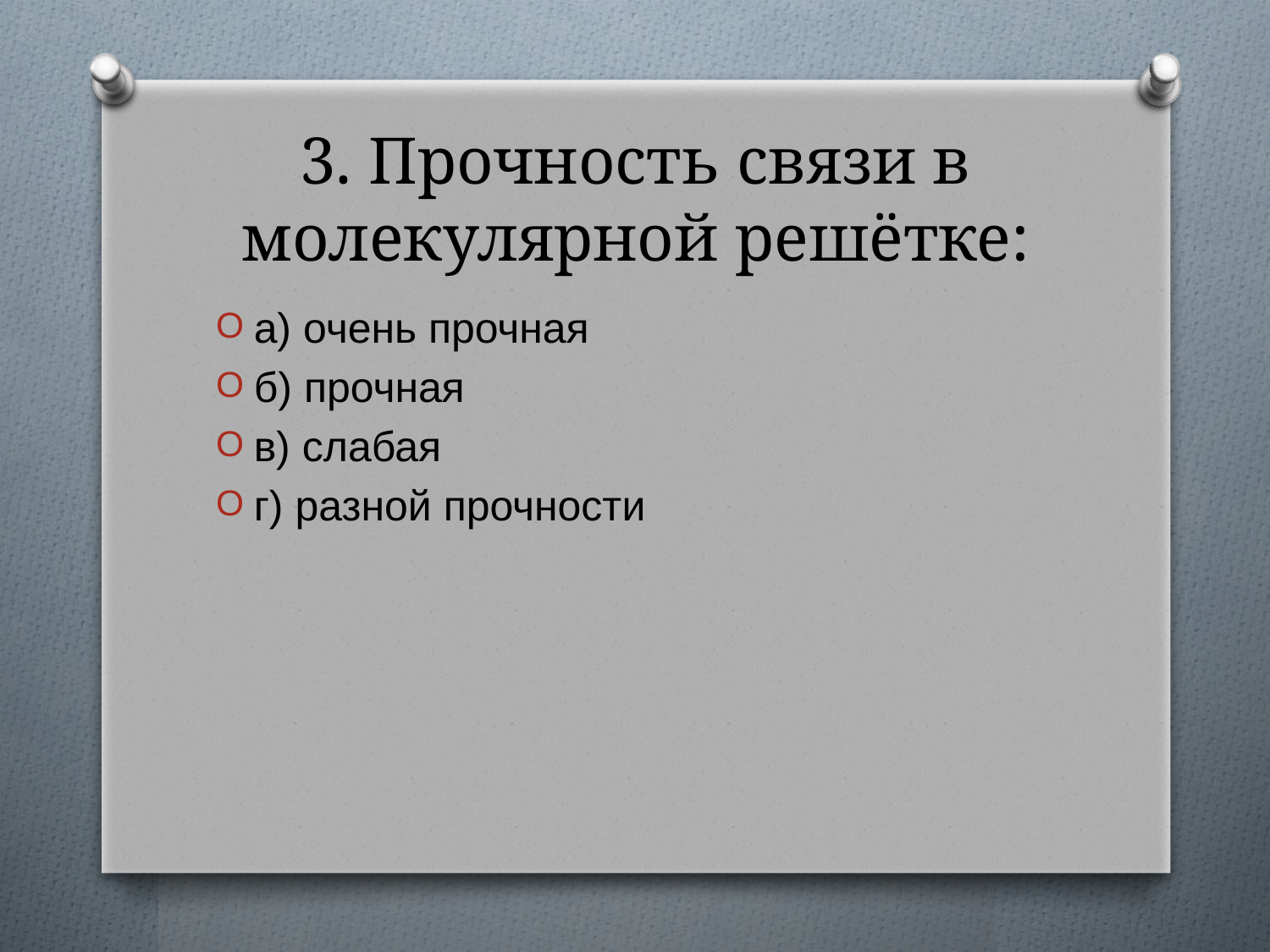

# 3. Прочность связи в молекулярной решётке:
а) очень прочная
б) прочная
в) слабая
г) разной прочности